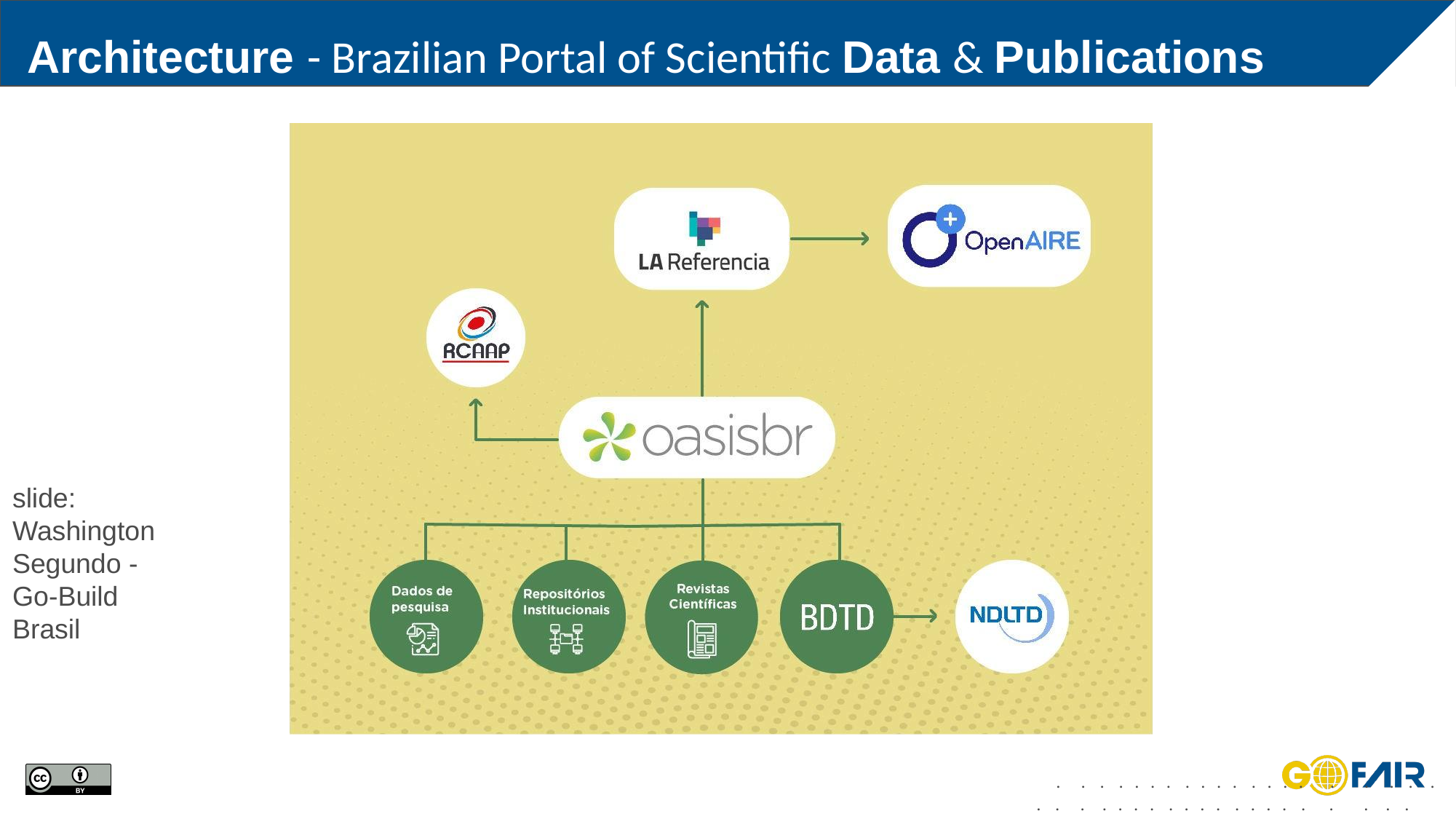

# Architecture - Brazilian Portal of Scientific Data & Publications

slide: Washington Segundo - Go-Build Brasil
.       .     .     .    .    .    .     .    .    .    .     .    .    .    .         .          .       .     .      .
.     .       .      .    .    .    .     .    .    .    .     .    .    .    .     .        .	.      .     .